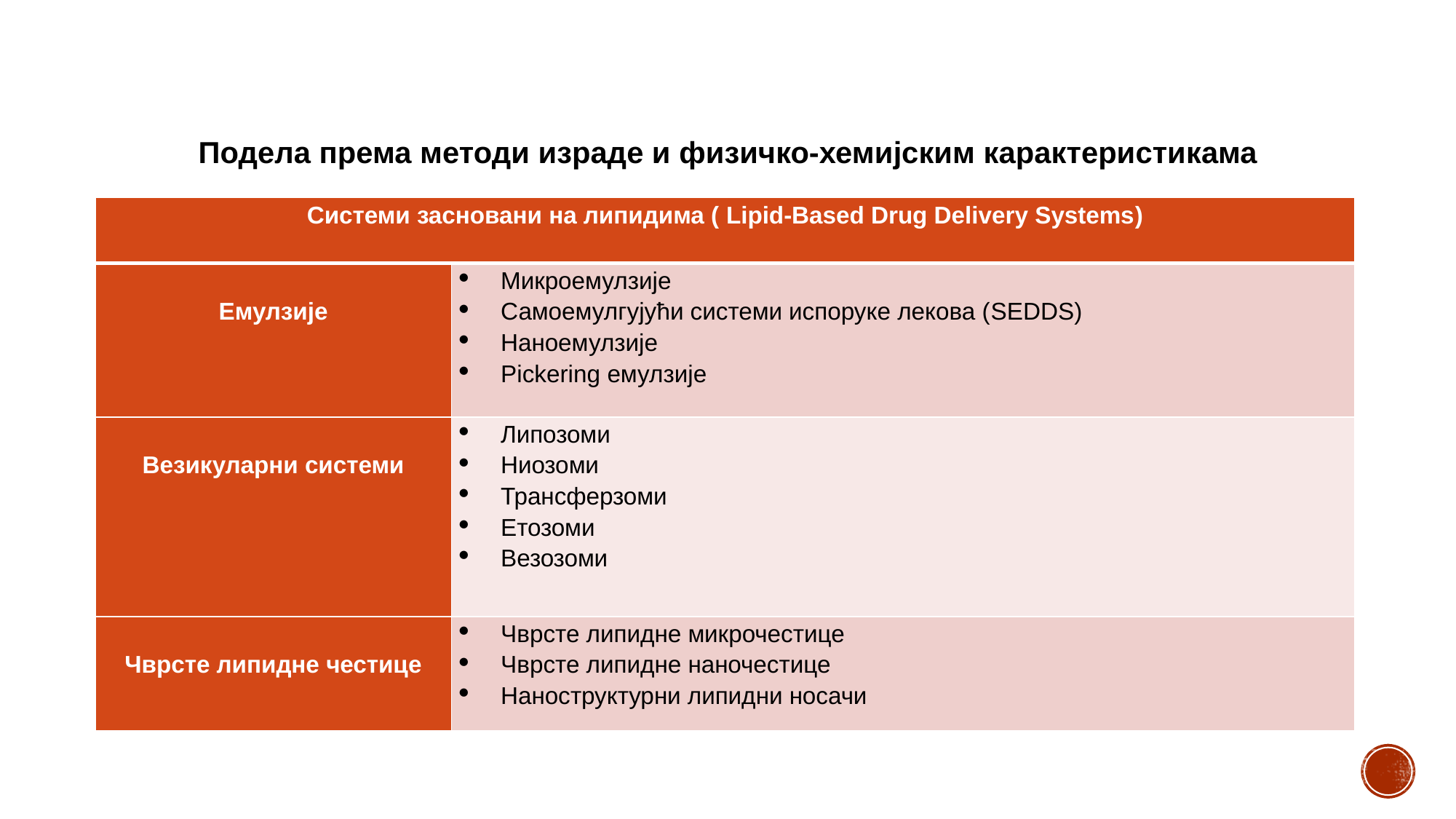

# Подела према методи израде и физичко-хемијским карактеристикама
| Системи засновани на липидима ( Lipid-Based Drug Delivery Systems) |  |
| --- | --- |
| Емулзије | Микроемулзије Самоемулгујући системи испоруке лекова (SEDDS) Наноемулзије Pickering емулзије |
| Везикуларни системи | Липозоми Ниозоми Трансферзоми Етозоми Везозоми |
| Чврсте липидне честице | Чврсте липидне микрочестице Чврсте липидне наночестице Наноструктурни липидни носачи |